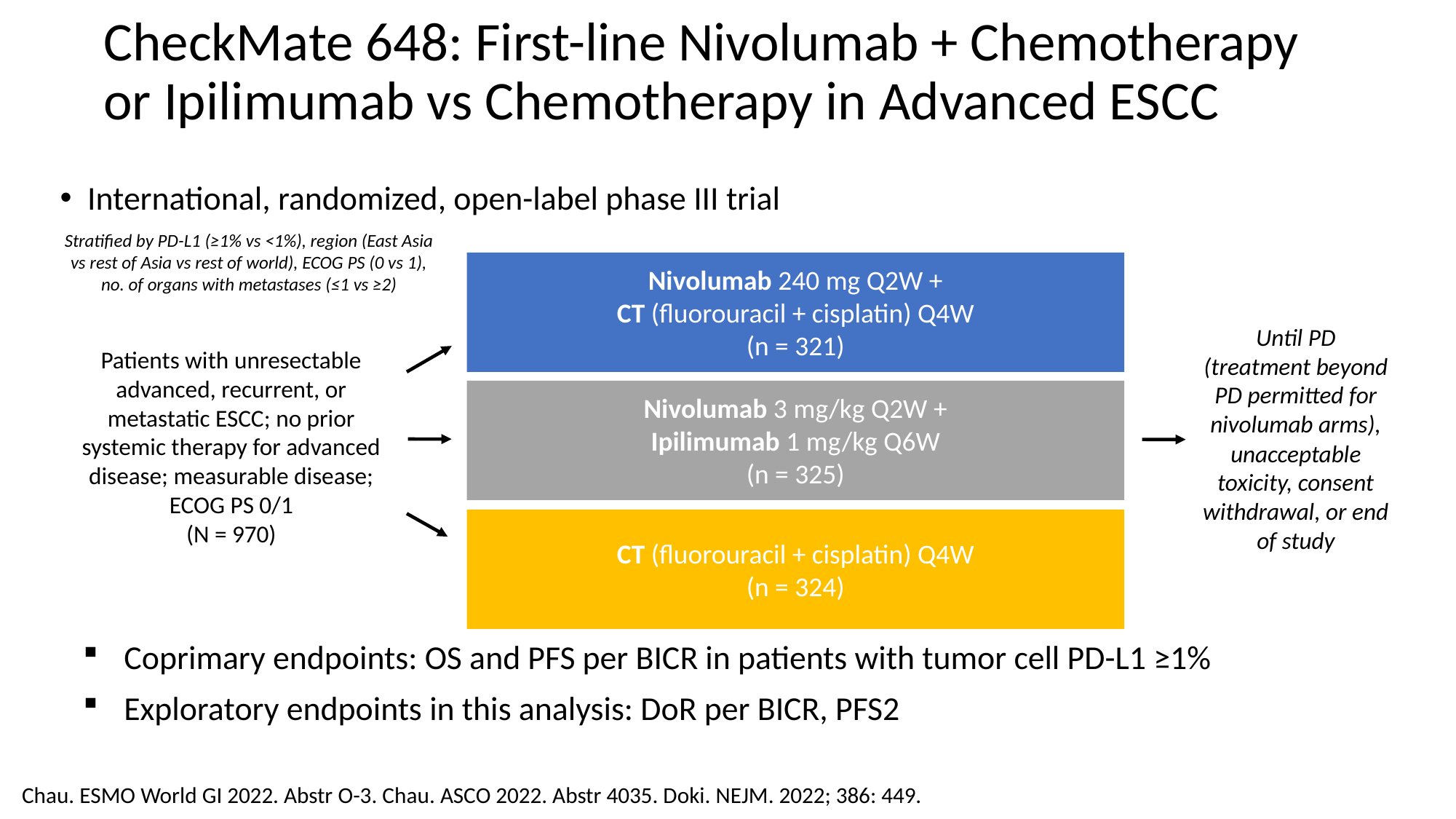

# CheckMate 648: First-line Nivolumab + Chemotherapy or Ipilimumab vs Chemotherapy in Advanced ESCC
International, randomized, open-label phase III trial
Stratified by PD-L1 (≥1% vs <1%), region (East Asia vs rest of Asia vs rest of world), ECOG PS (0 vs 1), no. of organs with metastases (≤1 vs ≥2)
Nivolumab 240 mg Q2W +
CT (fluorouracil + cisplatin) Q4W
(n = 321)

Until PD (treatment beyond PD permitted for nivolumab arms), unacceptable toxicity, consent withdrawal, or end of study
Patients with unresectable advanced, recurrent, or metastatic ESCC; no prior systemic therapy for advanced disease; measurable disease; ECOG PS 0/1
(N = 970)

Nivolumab 3 mg/kg Q2W +
Ipilimumab 1 mg/kg Q6W
(n = 325)

CT (fluorouracil + cisplatin) Q4W
(n = 324)

Coprimary endpoints: OS and PFS per BICR in patients with tumor cell PD-L1 ≥1%
Exploratory endpoints in this analysis: DoR per BICR, PFS2
Chau. ESMO World GI 2022. Abstr O-3. Chau. ASCO 2022. Abstr 4035. Doki. NEJM. 2022; 386: 449.